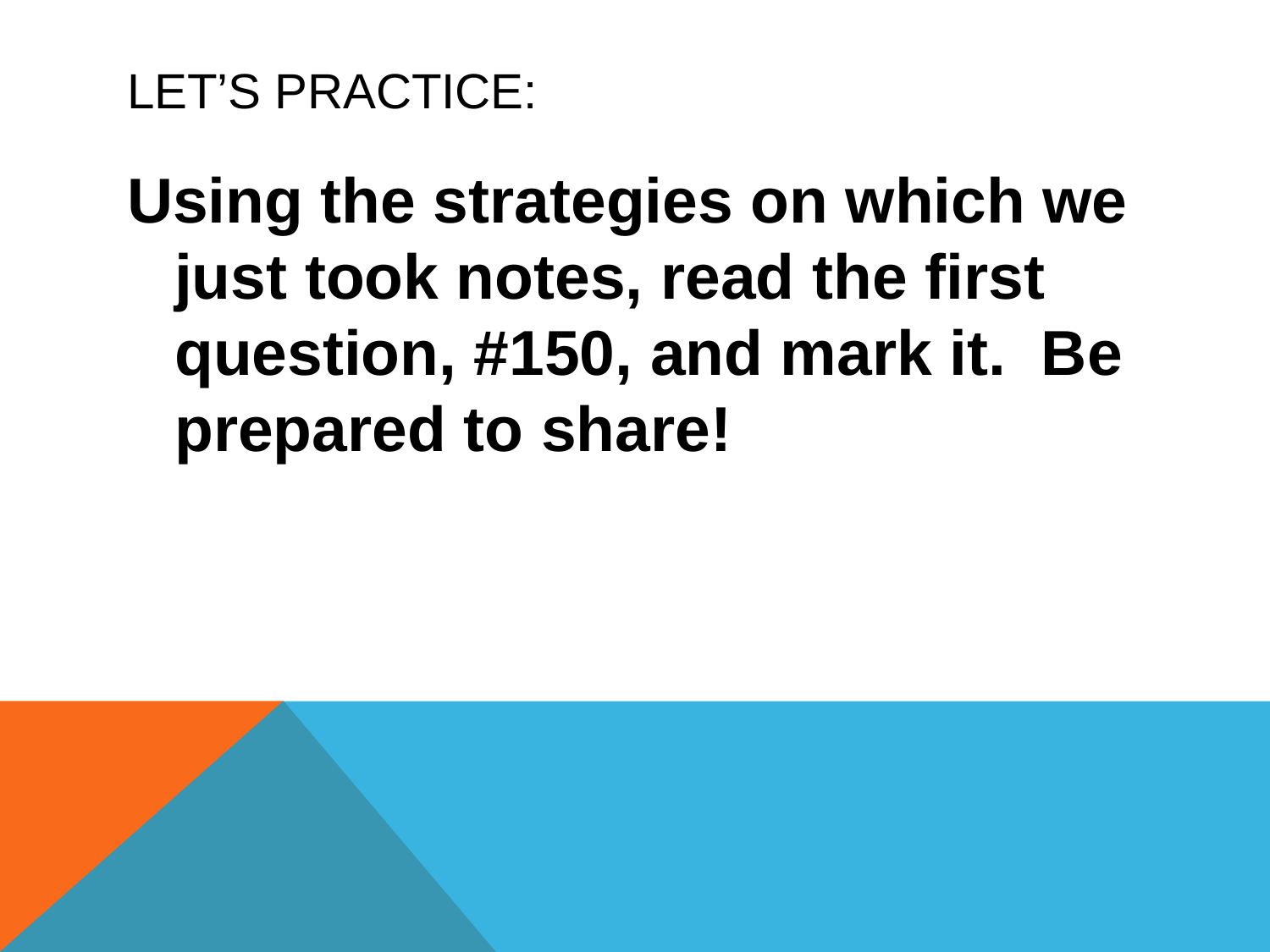

# Let’s practice:
Using the strategies on which we just took notes, read the first question, #150, and mark it.  Be prepared to share!